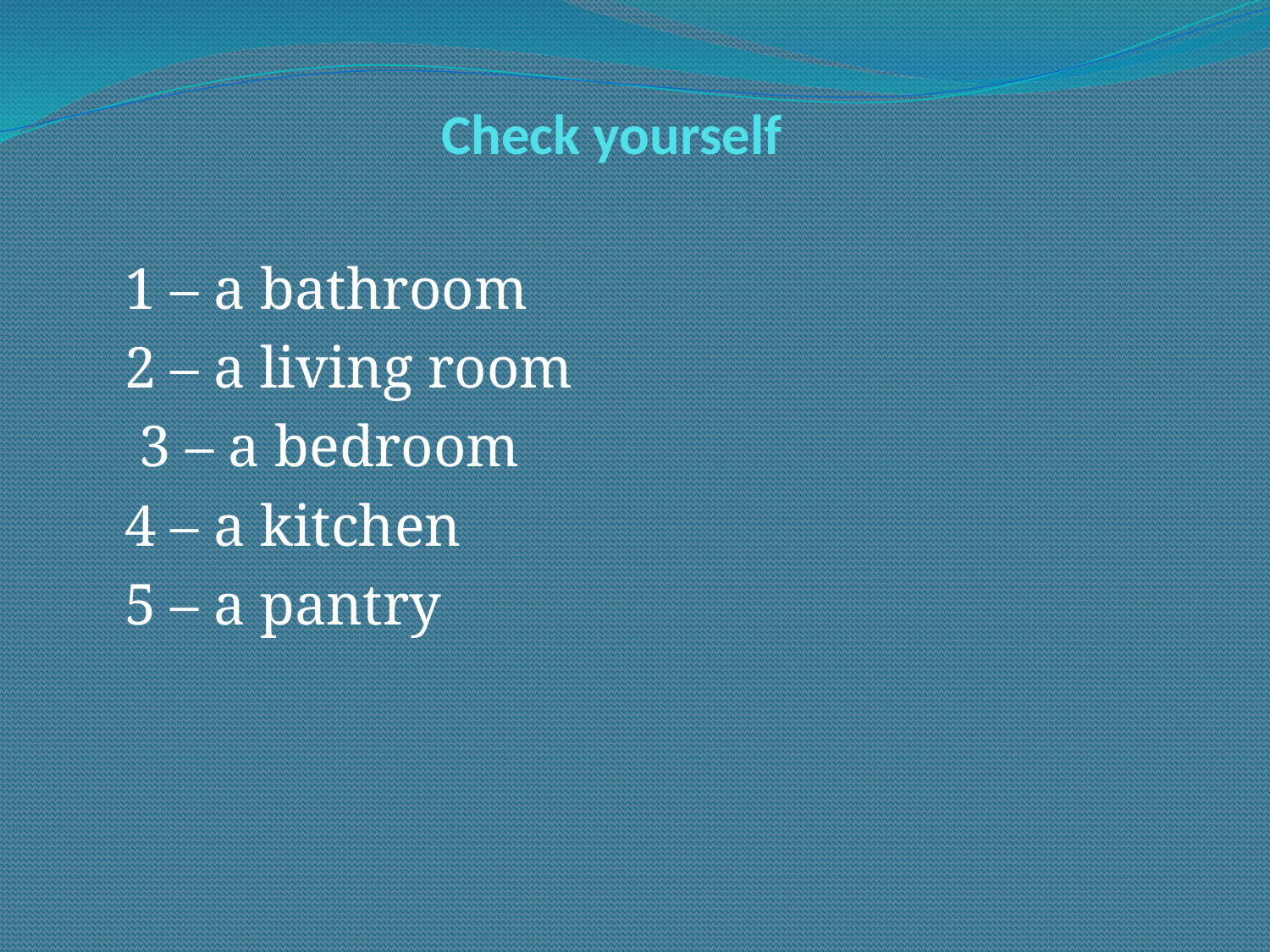

# Check yourself
1 – a bathroom
2 – a living room
 3 – a bedroom
4 – a kitchen
5 – a pantry